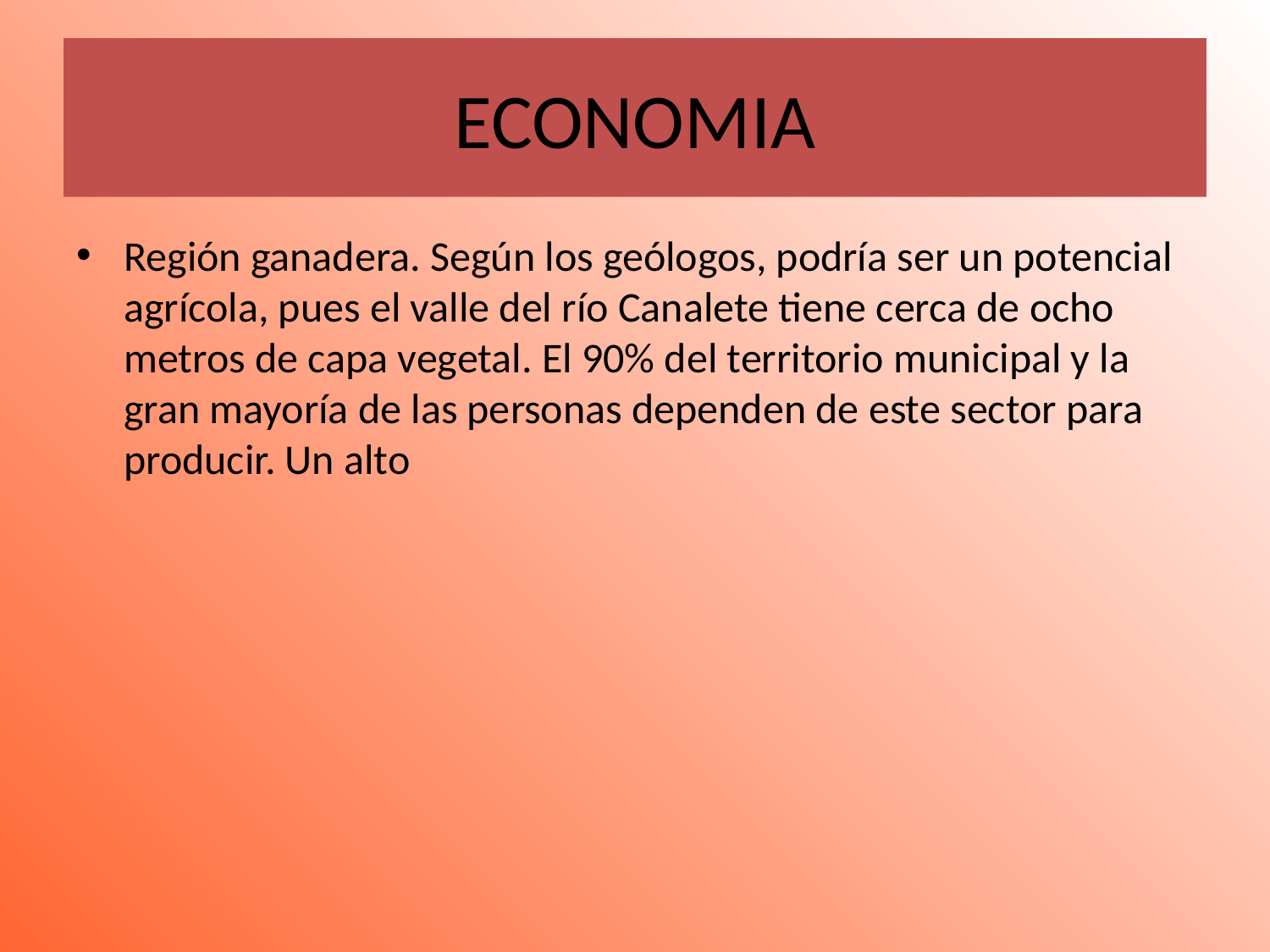

# ECONOMIA
Región ganadera. Según los geólogos, podría ser un potencial agrícola, pues el valle del río Canalete tiene cerca de ocho metros de capa vegetal. El 90% del territorio municipal y la gran mayoría de las personas dependen de este sector para producir. Un alto